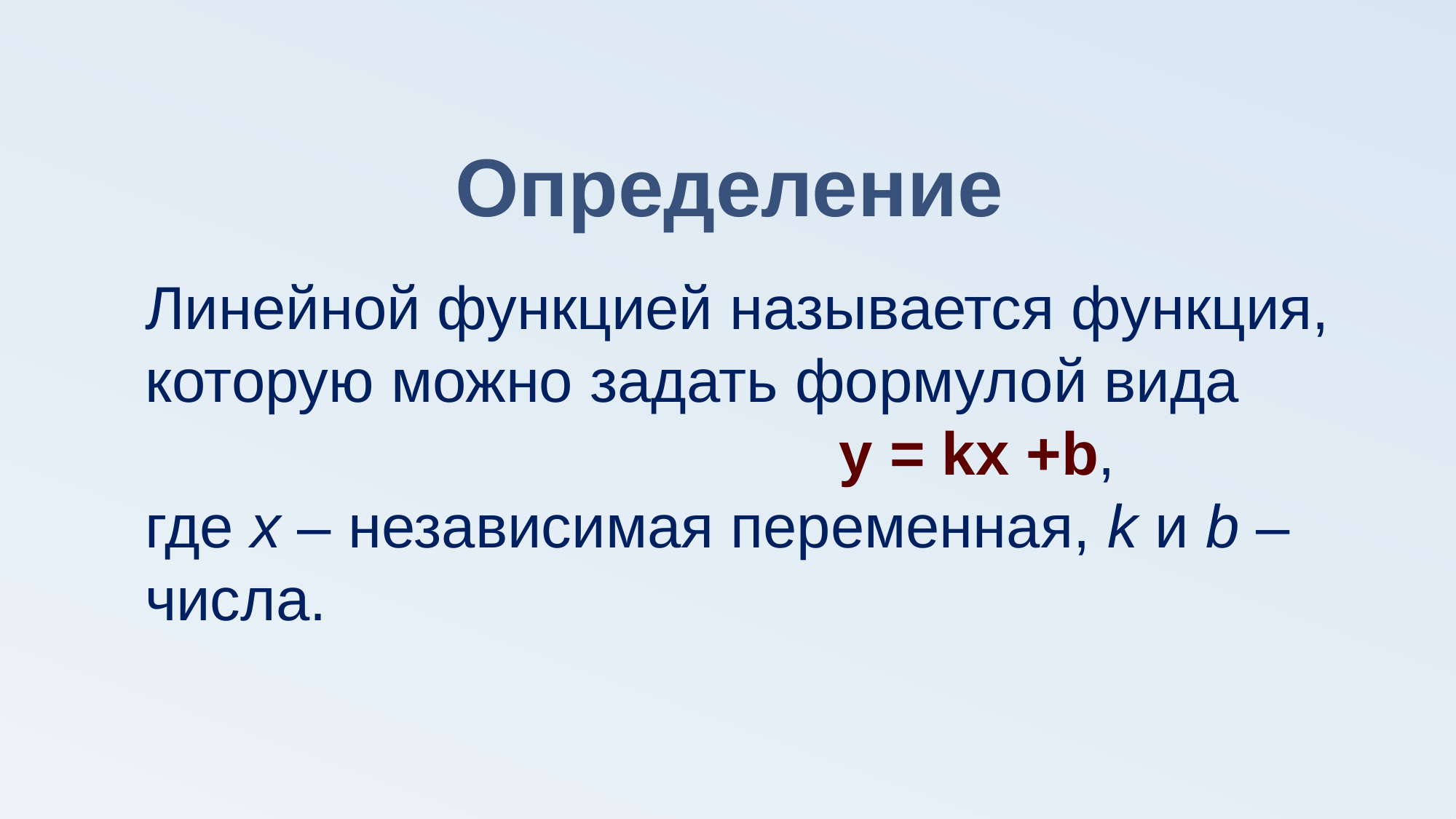

# Определение
Линейной функцией называется функция, которую можно задать формулой вида
                                         у = kх +b,
где х – независимая переменная, k и b – числа.